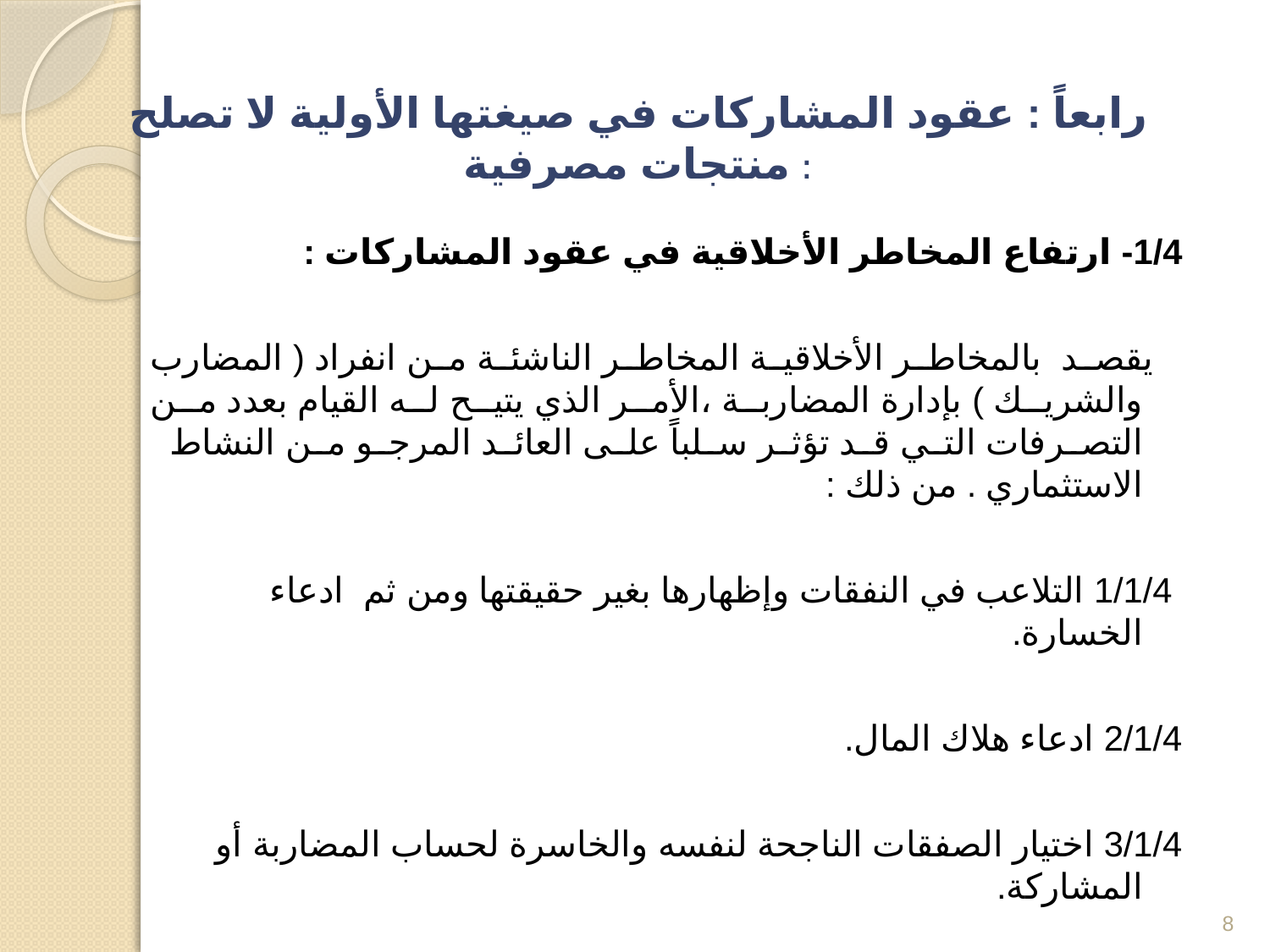

# رابعاً : عقود المشاركات في صيغتها الأولية لا تصلح منتجات مصرفية :
1/4- ارتفاع المخاطر الأخلاقية في عقود المشاركات :

   يقصد  بالمخاطر الأخلاقية المخاطر الناشئة من انفراد ( المضارب والشريك ) بإدارة المضاربة ،الأمر الذي يتيح له القيام بعدد من التصرفات التي قد تؤثر سلباً على العائد المرجو من النشاط   الاستثماري . من ذلك :

 1/1/4 التلاعب في النفقات وإظهارها بغير حقيقتها ومن ثم  ادعاء الخسارة.

2/1/4 ادعاء هلاك المال.

3/1/4 اختيار الصفقات الناجحة لنفسه والخاسرة لحساب المضاربة أو المشاركة.
8